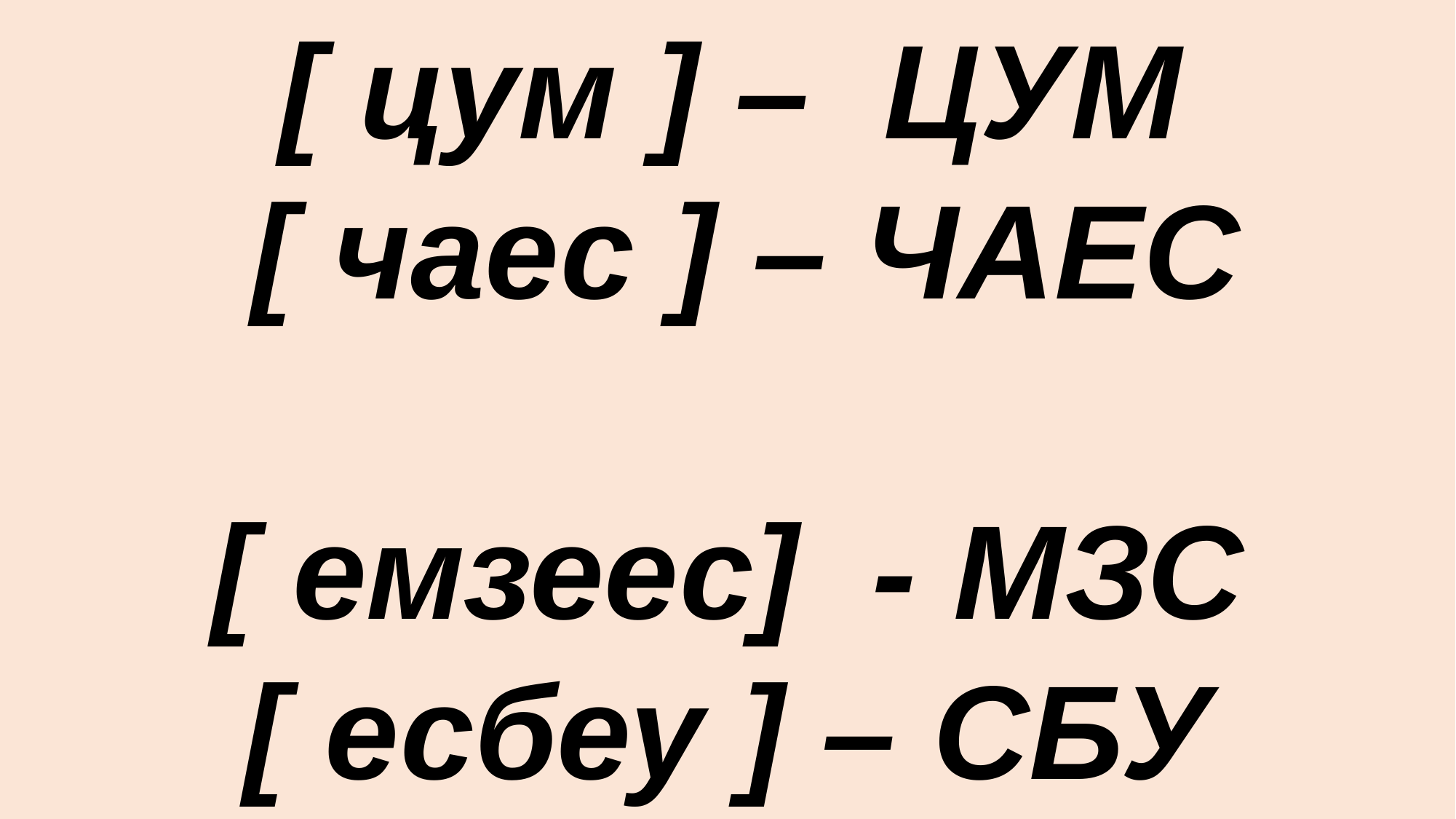

[ цум ] –  ЦУМ
 [ чаес ] – ЧАЕС

[ емзеес]  - МЗС
[ есбеу ] – СБУ